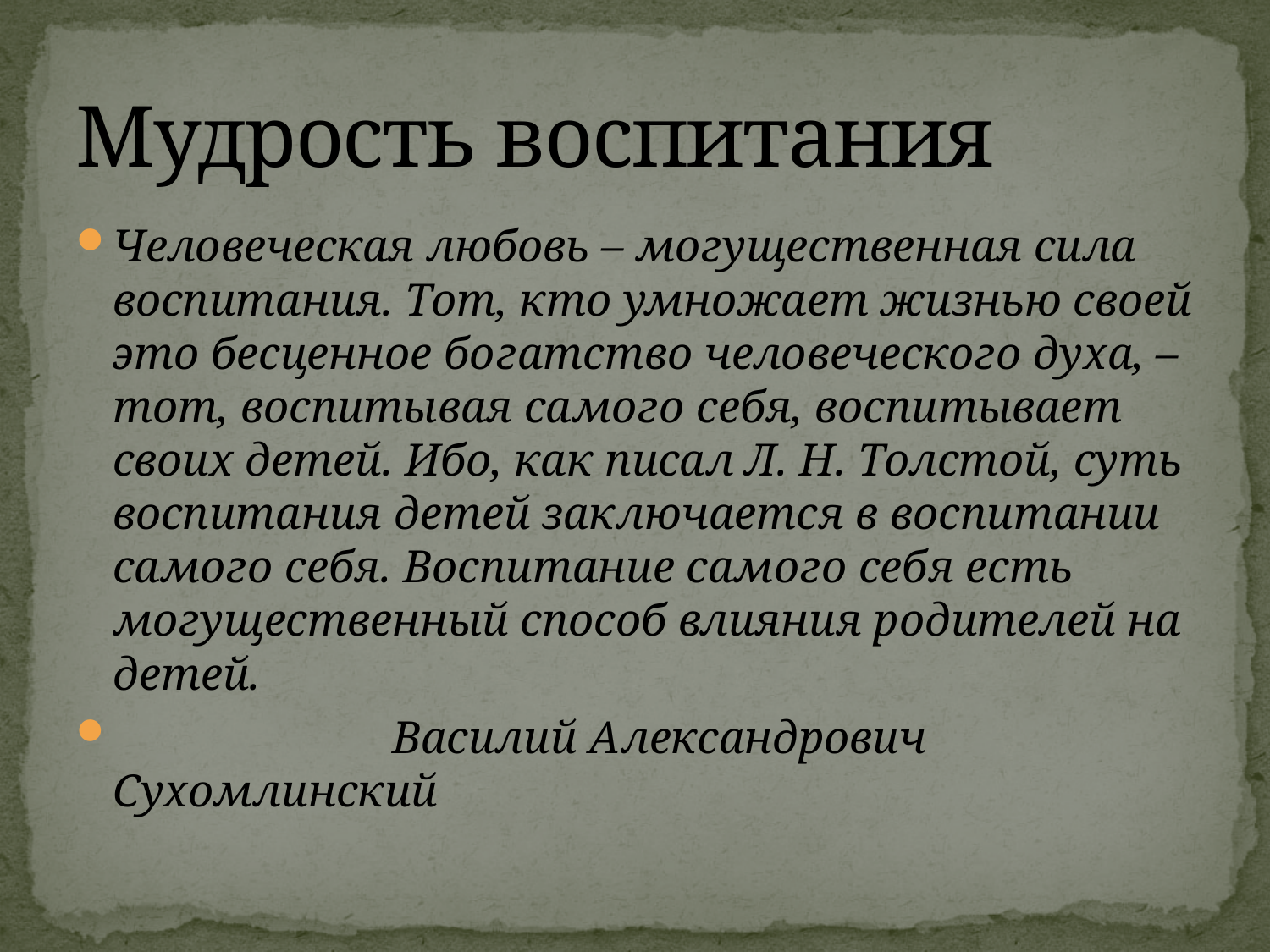

# Мудрость воспитания
Человеческая любовь – могущественная сила воспитания. Тот, кто умножает жизнью своей это бесценное богатство человеческого духа, – тот, воспитывая самого себя, воспитывает своих детей. Ибо, как писал Л. Н. Толстой, суть воспитания детей заключается в воспитании самого себя. Воспитание самого себя есть могущественный способ влияния родителей на детей.
                        Василий Александрович Сухомлинский